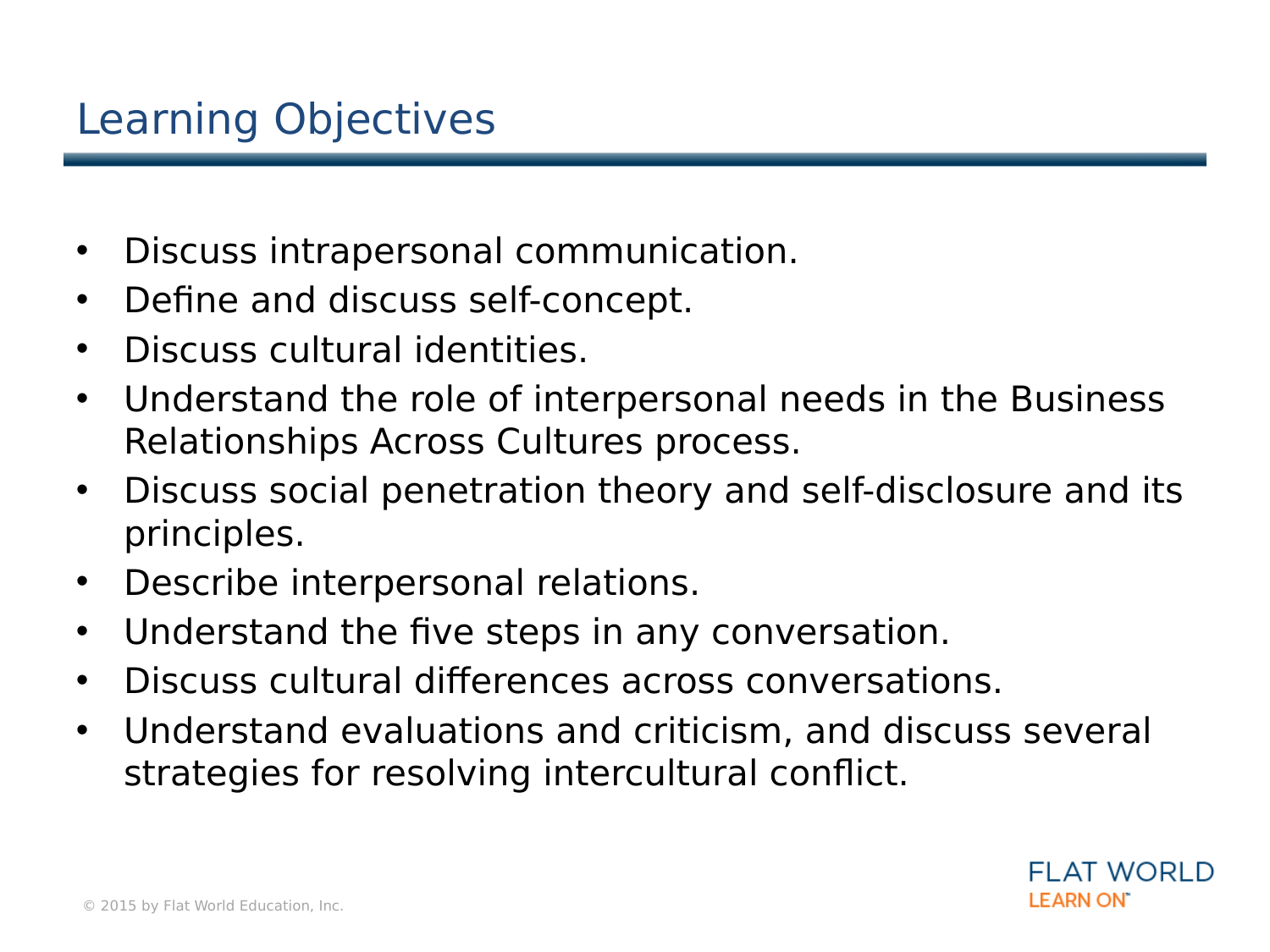

# Learning Objectives
Discuss intrapersonal communication.
Define and discuss self-concept.
Discuss cultural identities.
Understand the role of interpersonal needs in the Business Relationships Across Cultures process.
Discuss social penetration theory and self-disclosure and its principles.
Describe interpersonal relations.
Understand the five steps in any conversation.
Discuss cultural differences across conversations.
Understand evaluations and criticism, and discuss several strategies for resolving intercultural conflict.

© 2015 by Flat World Education, Inc.